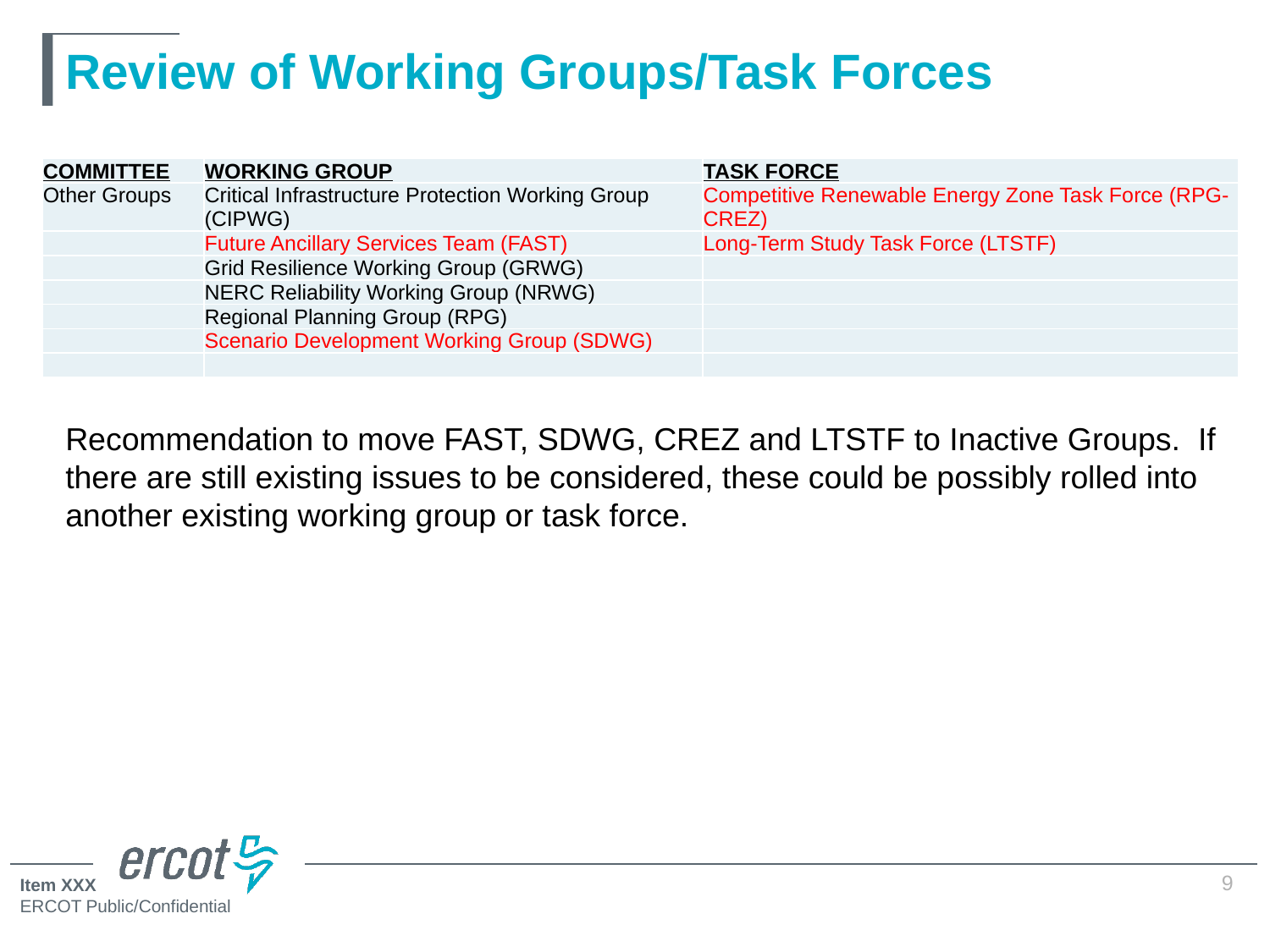

# Review of Working Groups/Task Forces
| COMMITTEE | WORKING GROUP | TASK FORCE |
| --- | --- | --- |
| Other Groups | Critical Infrastructure Protection Working Group (CIPWG) | Competitive Renewable Energy Zone Task Force (RPG-CREZ) |
|  | Future Ancillary Services Team (FAST) | Long-Term Study Task Force (LTSTF) |
|  | Grid Resilience Working Group (GRWG) |  |
|  | NERC Reliability Working Group (NRWG) |  |
|  | Regional Planning Group (RPG) |  |
|  | Scenario Development Working Group (SDWG) |  |
|  |  |  |
Recommendation to move FAST, SDWG, CREZ and LTSTF to Inactive Groups.  If there are still existing issues to be considered, these could be possibly rolled into another existing working group or task force.
9